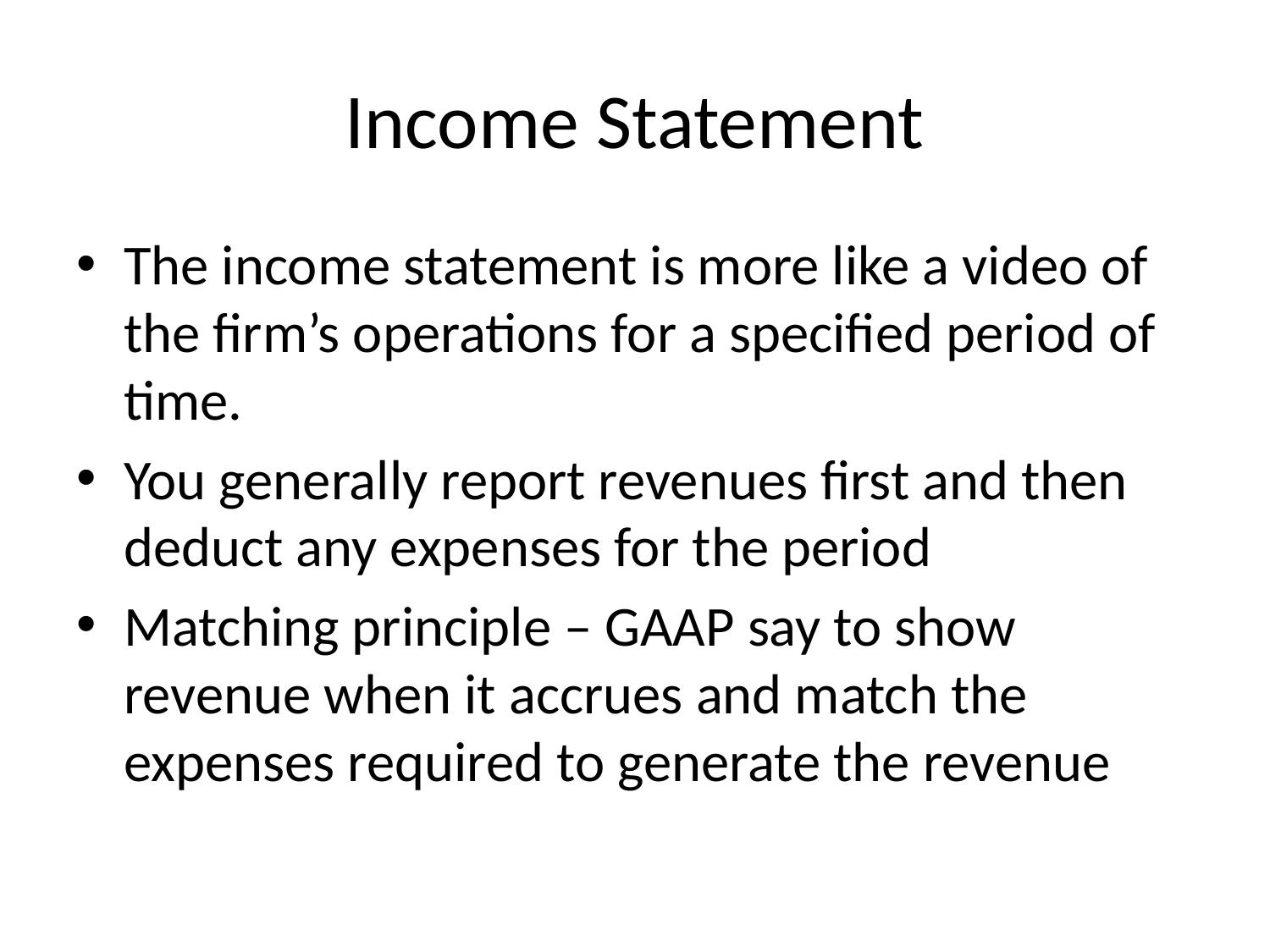

# Income Statement
The income statement is more like a video of the firm’s operations for a specified period of time.
You generally report revenues first and then deduct any expenses for the period
Matching principle – GAAP say to show revenue when it accrues and match the expenses required to generate the revenue